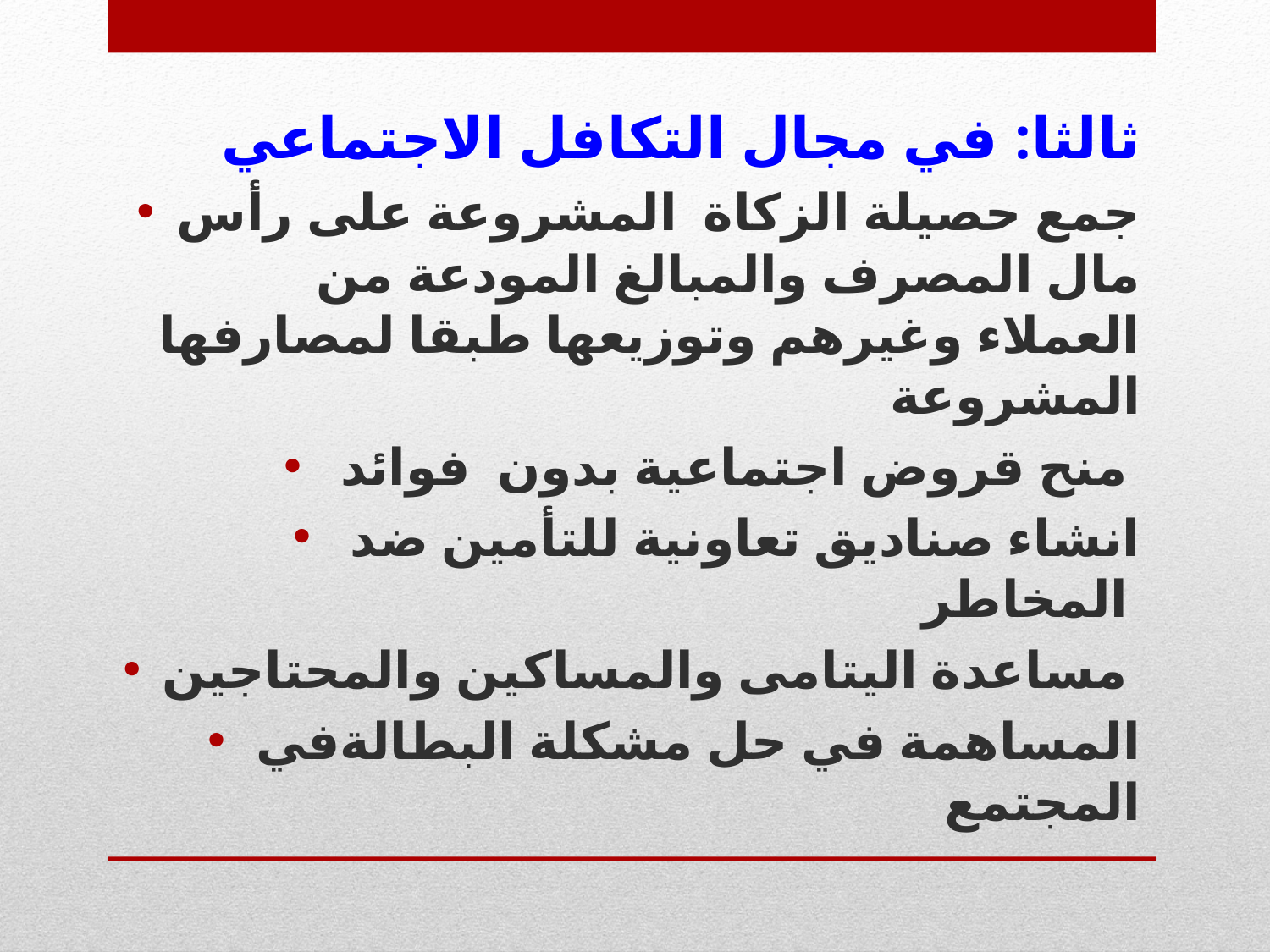

ثالثا: في مجال التكافل الاجتماعي
جمع حصيلة الزكاة  المشروعة على رأس مال المصرف والمبالغ المودعة من العملاء وغيرهم وتوزيعها طبقا لمصارفها المشروعة
منح قروض اجتماعية بدون  فوائد
انشاء صناديق تعاونية للتأمين ضد المخاطر
مساعدة اليتامى والمساكين والمحتاجين
المساهمة في حل مشكلة البطالةفي المجتمع